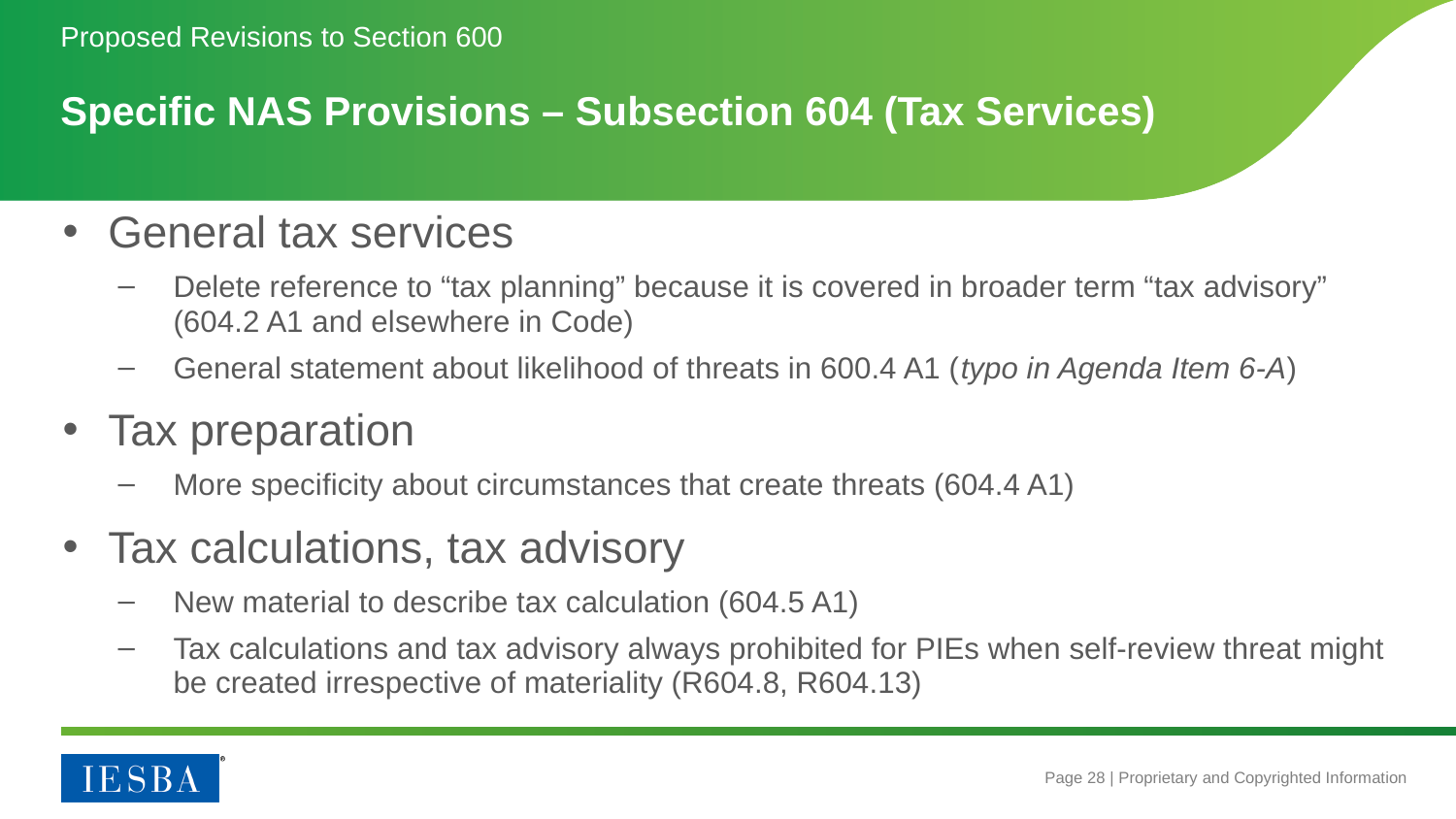

Proposed Revisions to Section 600
# Specific NAS Provisions – Subsection 604 (Tax Services)
General tax services
Delete reference to “tax planning” because it is covered in broader term “tax advisory”  (604.2 A1 and elsewhere in Code)
General statement about likelihood of threats in 600.4 A1 (typo in Agenda Item 6-A)
Tax preparation
More specificity about circumstances that create threats (604.4 A1)
Tax calculations, tax advisory
New material to describe tax calculation (604.5 A1)
Tax calculations and tax advisory always prohibited for PIEs when self-review threat might be created irrespective of materiality (R604.8, R604.13)